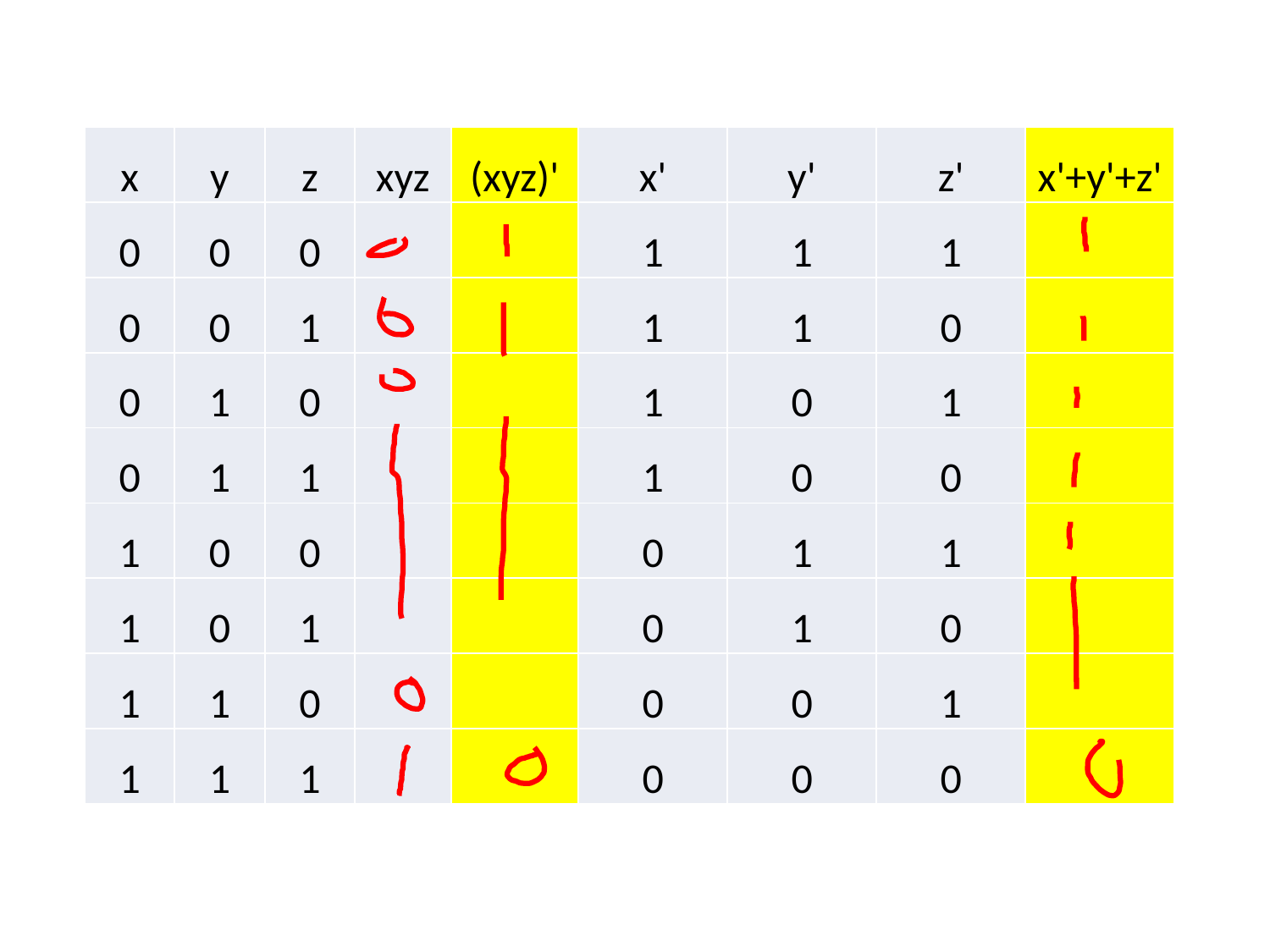

| x | y | z | xyz | (xyz)' | x' | y' | z' | x'+y'+z' |
| --- | --- | --- | --- | --- | --- | --- | --- | --- |
| 0 | 0 | 0 |  |  | 1 | 1 | 1 |  |
| 0 | 0 | 1 |  |  | 1 | 1 | 0 |  |
| 0 | 1 | 0 |  |  | 1 | 0 | 1 |  |
| 0 | 1 | 1 |  |  | 1 | 0 | 0 |  |
| 1 | 0 | 0 |  |  | 0 | 1 | 1 |  |
| 1 | 0 | 1 |  |  | 0 | 1 | 0 |  |
| 1 | 1 | 0 |  |  | 0 | 0 | 1 |  |
| 1 | 1 | 1 |  |  | 0 | 0 | 0 |  |